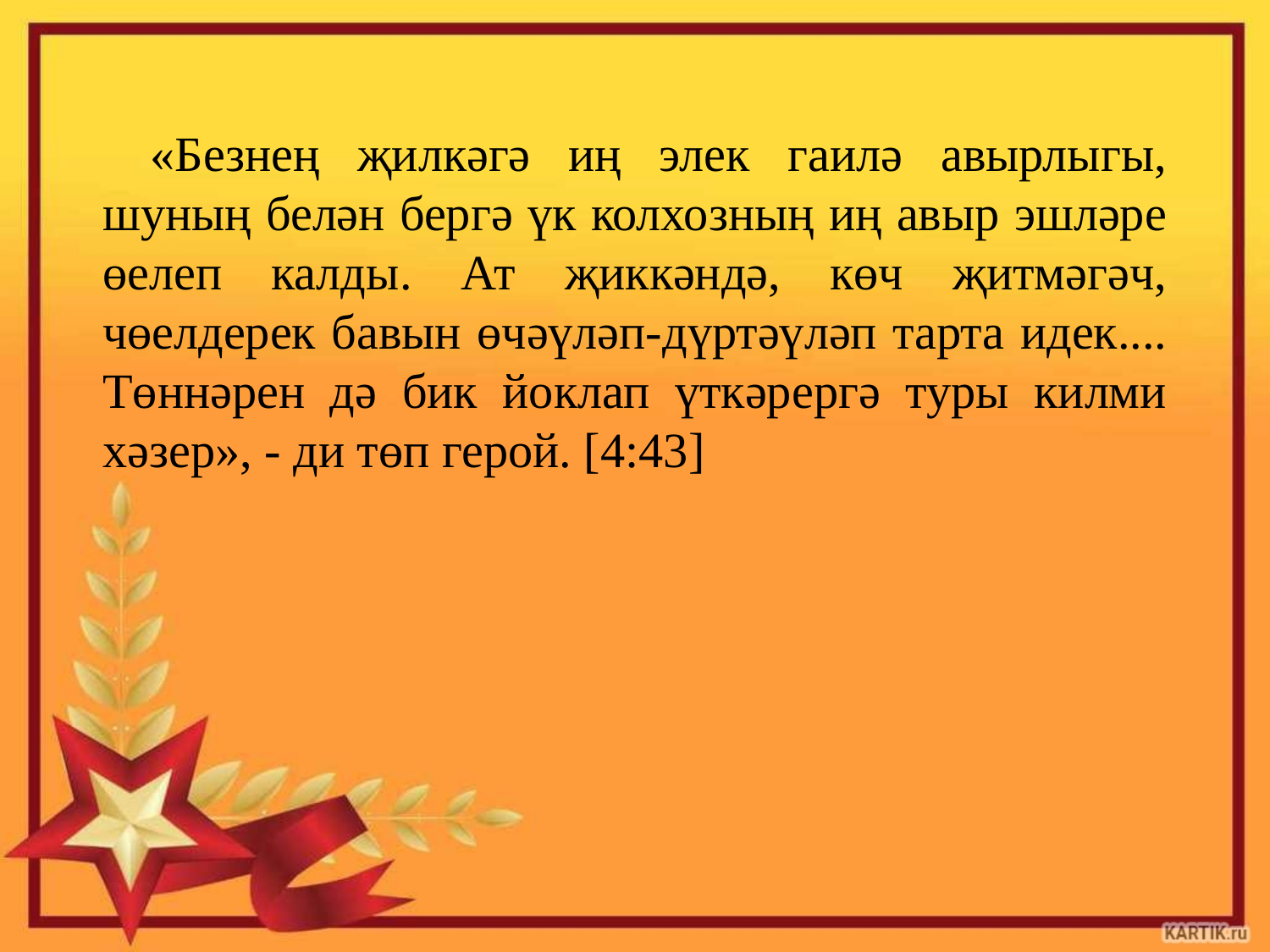

«Безнең җилкәгә иң элек гаилә авырлыгы, шуның белән бергә үк колхозның иң авыр эшләре өелеп калды. Ат җиккәндә, көч җитмәгәч, чөелдерек бавын өчәүләп-дүртәүләп тарта идек.... Төннәрен дә бик йоклап үткәрергә туры килми хәзер», - ди төп герой. [4:43]